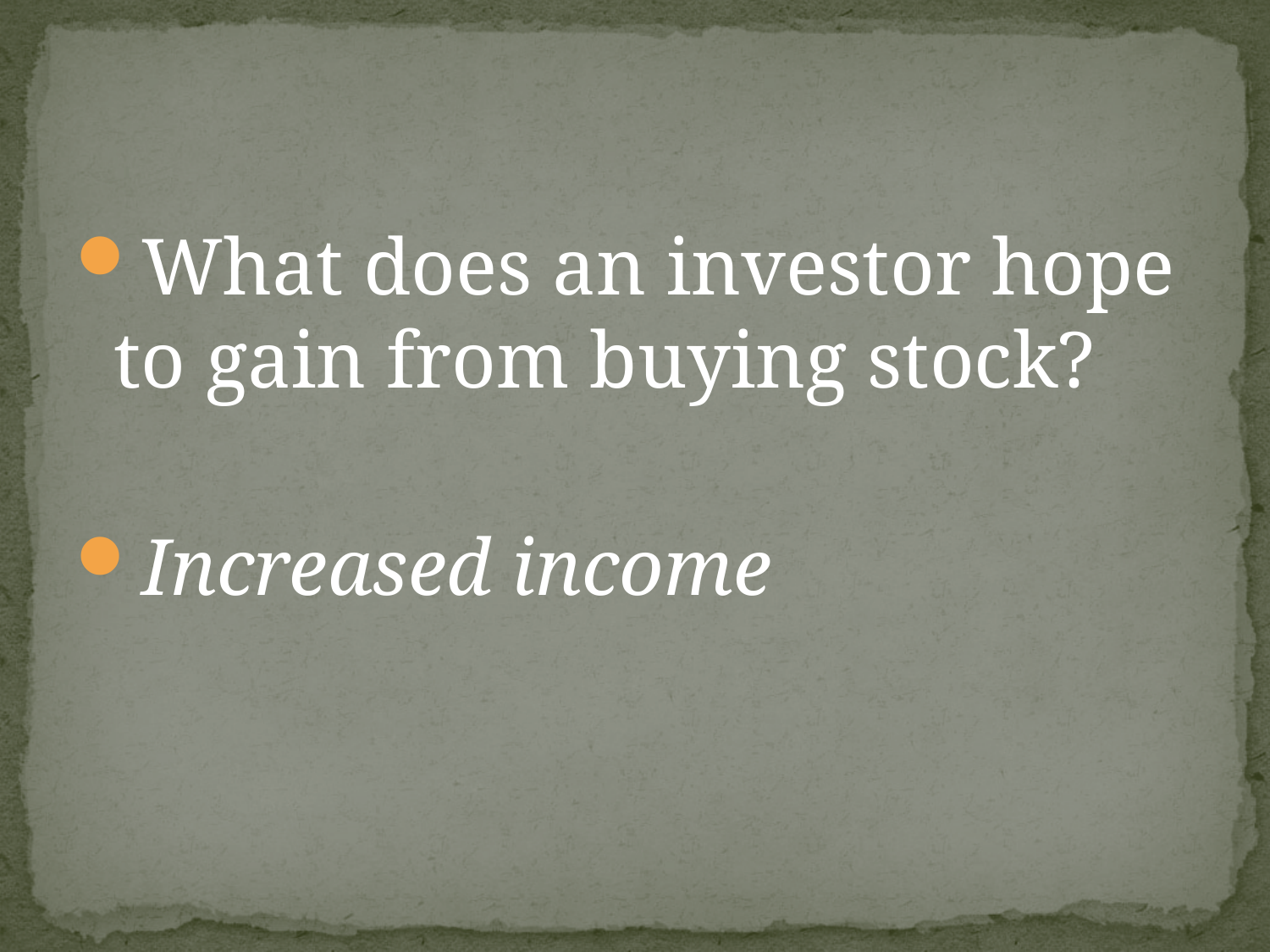

#
What does an investor hope to gain from buying stock?

Increased income